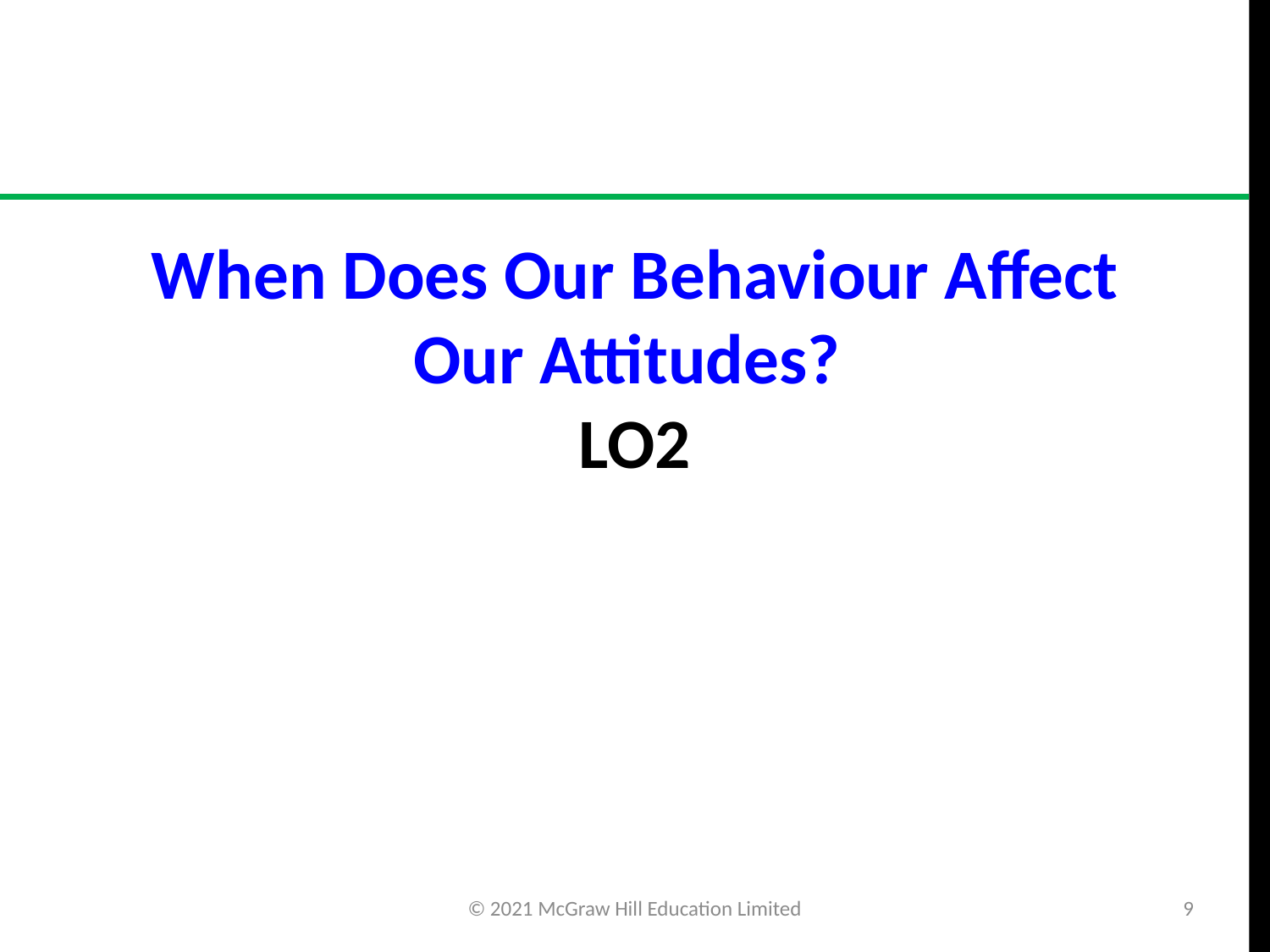

# When Does Our Behaviour Affect Our Attitudes? LO2

© 2021 McGraw Hill Education Limited
9